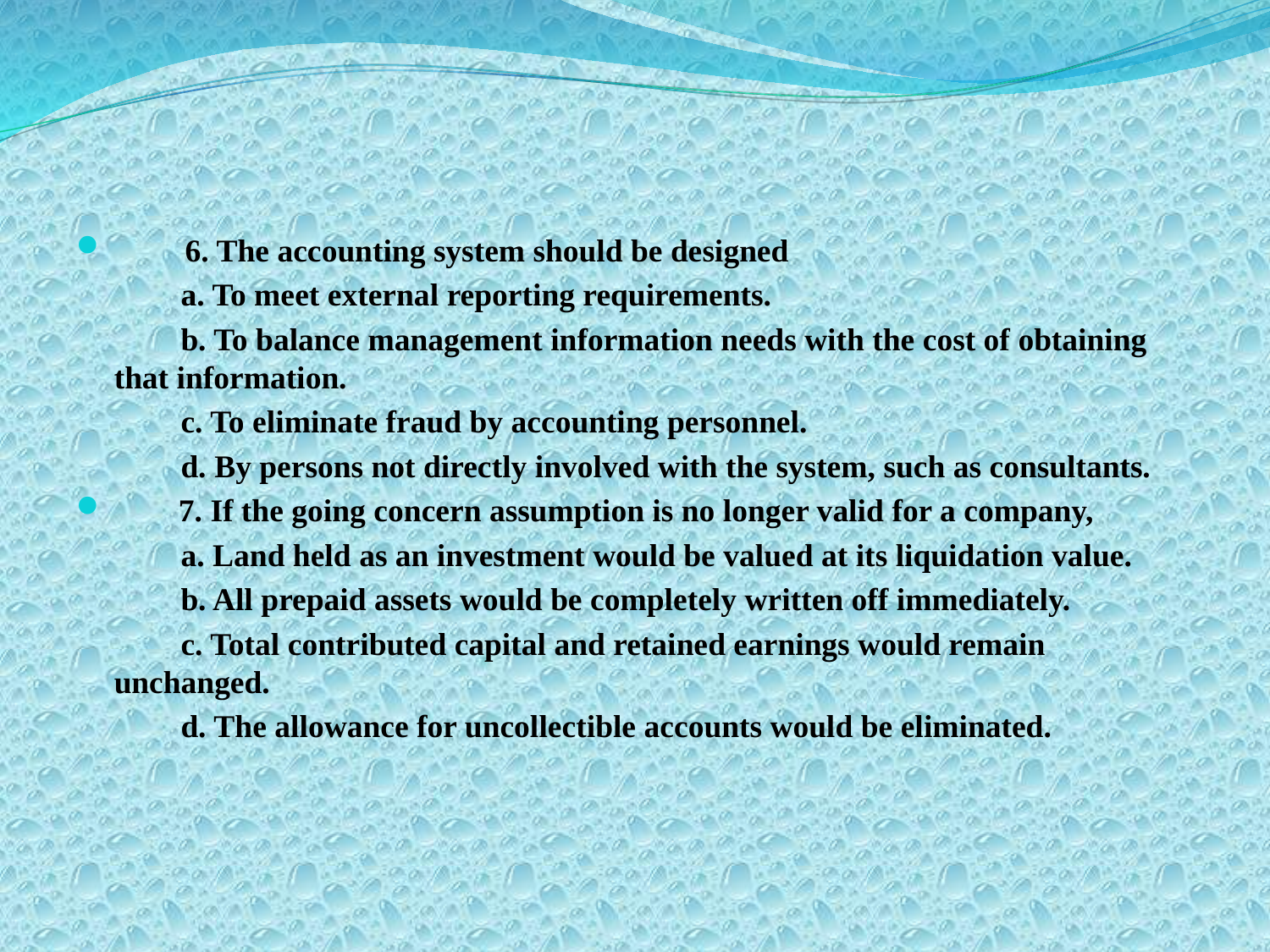

6. The accounting system should be designed
             a. To meet external reporting requirements.
             b. To balance management information needs with the cost of obtaining that information.
             c. To eliminate fraud by accounting personnel.
             d. By persons not directly involved with the system, such as consultants.
        7. If the going concern assumption is no longer valid for a company,
             a. Land held as an investment would be valued at its liquidation value.
             b. All prepaid assets would be completely written off immediately.
             c. Total contributed capital and retained earnings would remain unchanged.
             d. The allowance for uncollectible accounts would be eliminated.